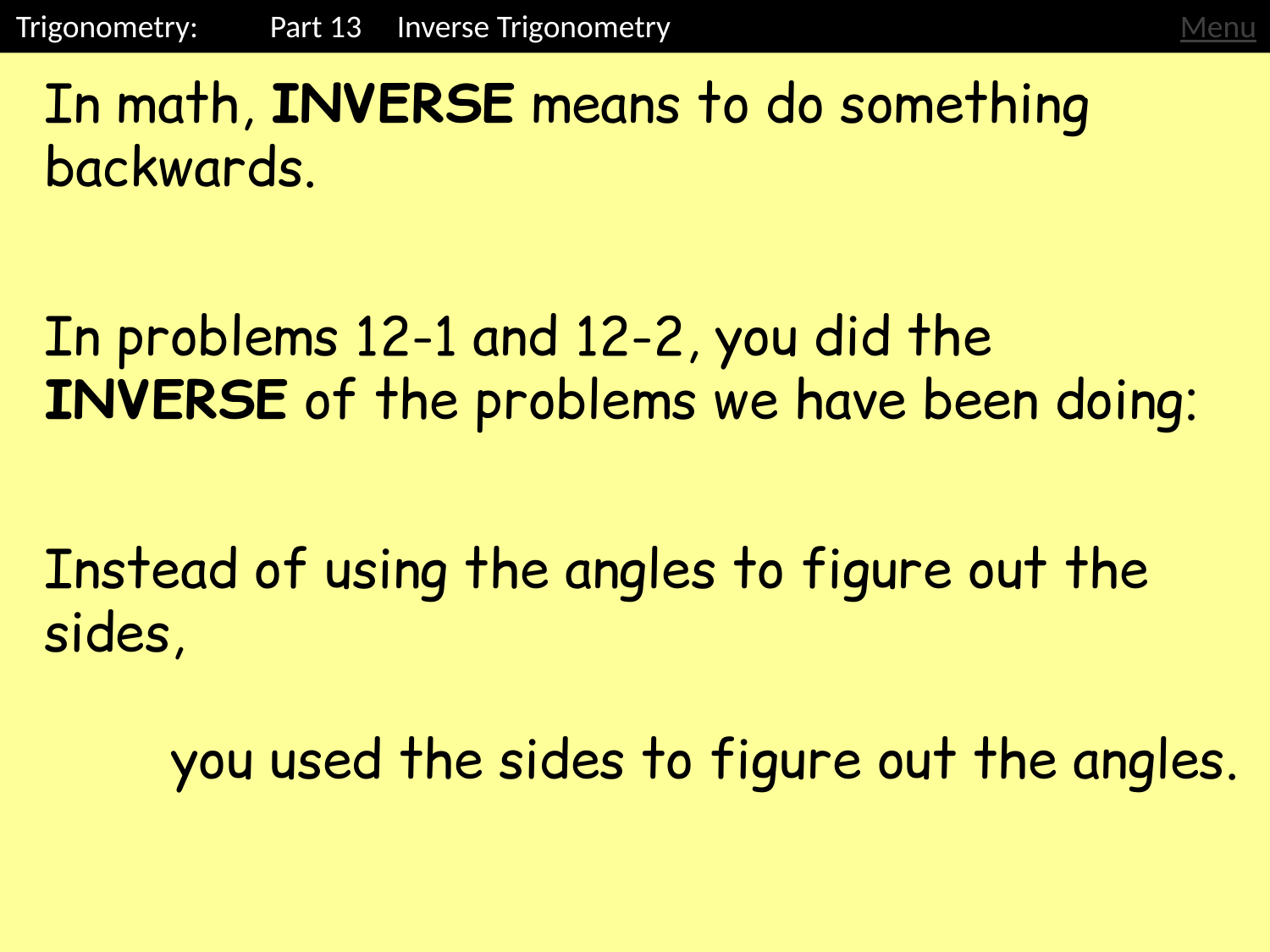

Trigonometry:  	Part 13	Inverse Trigonometry
Menu
In math, INVERSE means to do something backwards.
In problems 12-1 and 12-2, you did the INVERSE of the problems we have been doing:
Instead of using the angles to figure out the sides,

	you used the sides to figure out the angles.